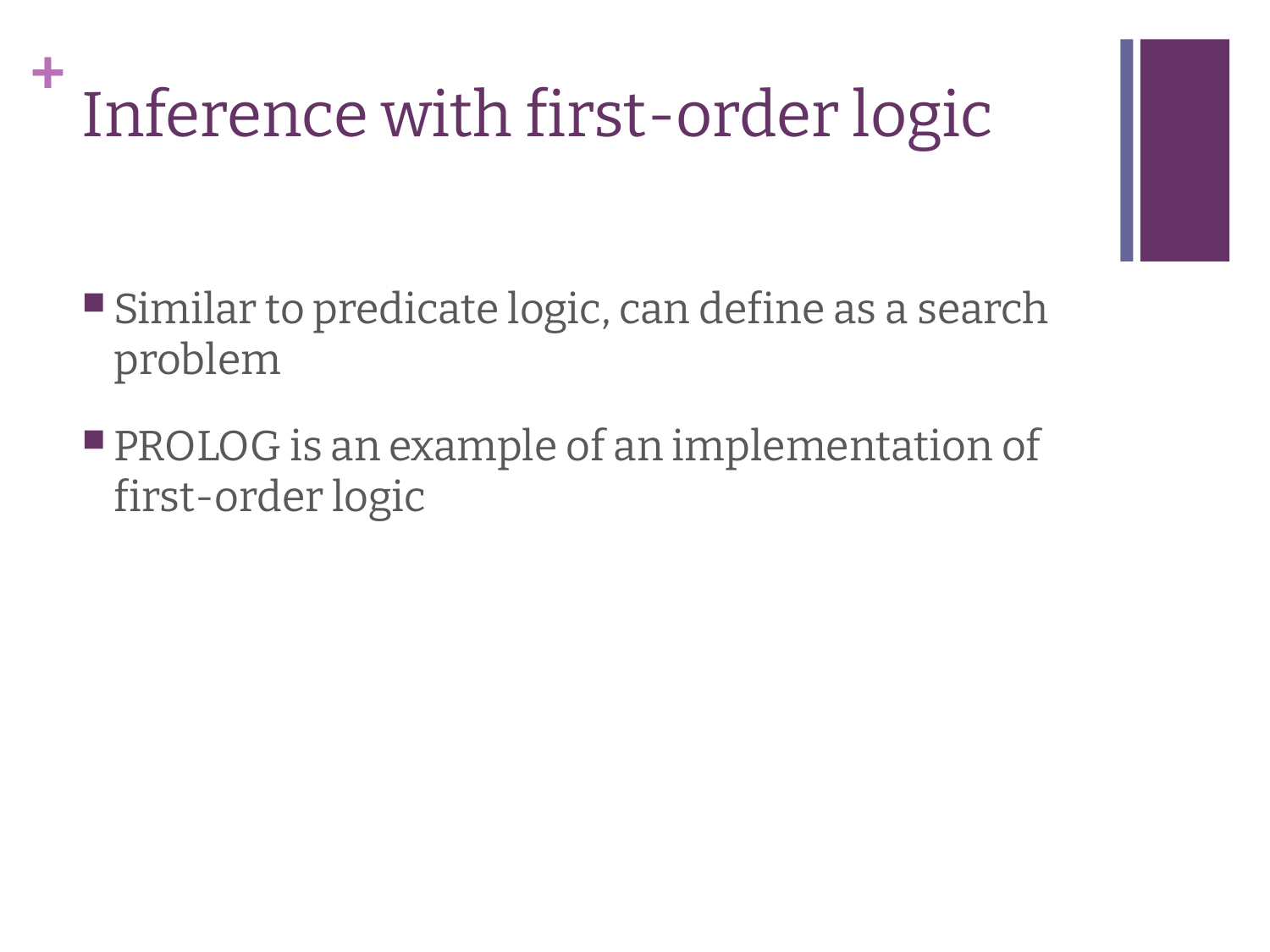

# Inference with first-order logic
Similar to predicate logic, can define as a search problem
PROLOG is an example of an implementation of first-order logic